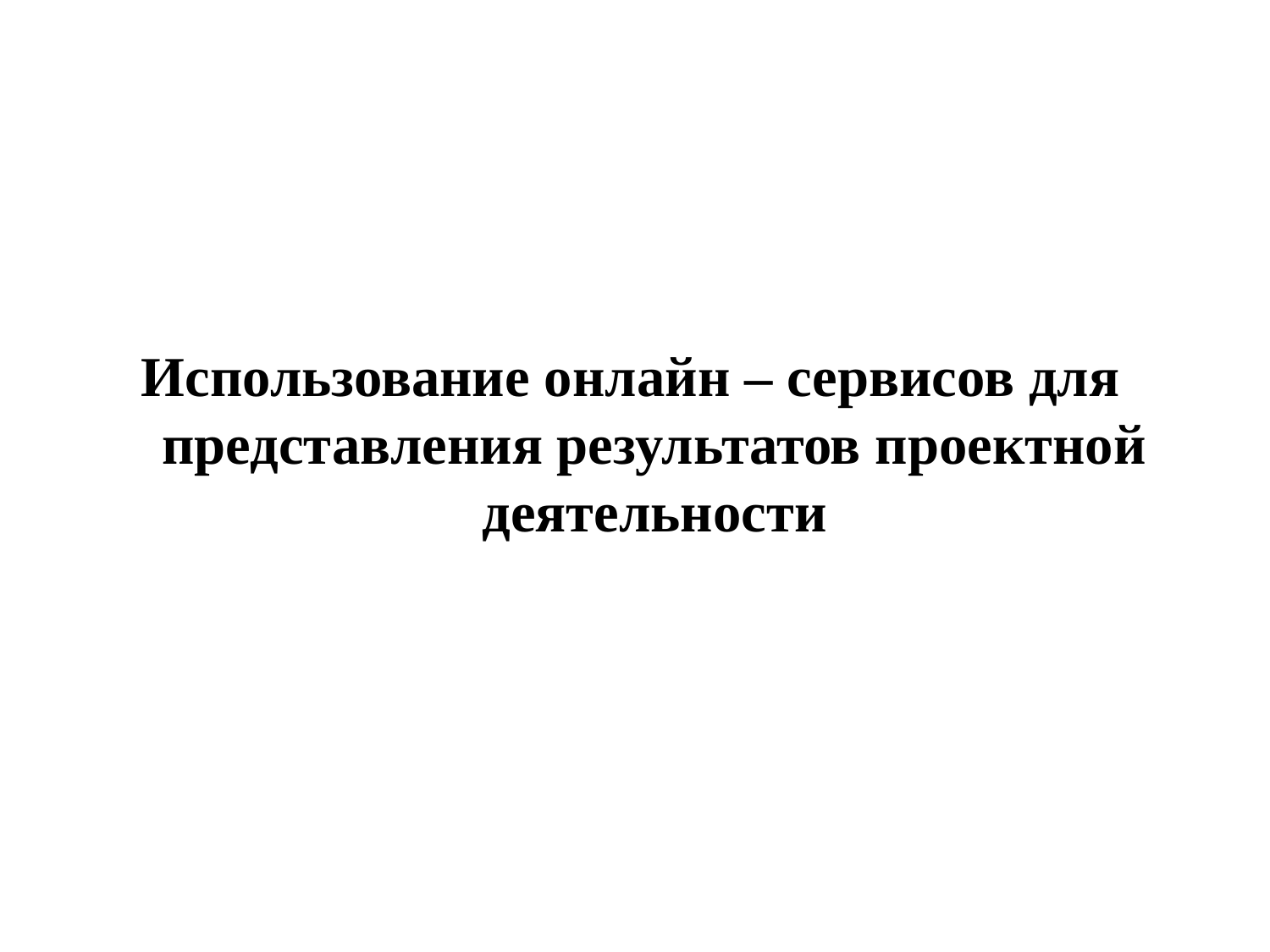

Использование онлайн – сервисов для представления результатов проектной деятельности